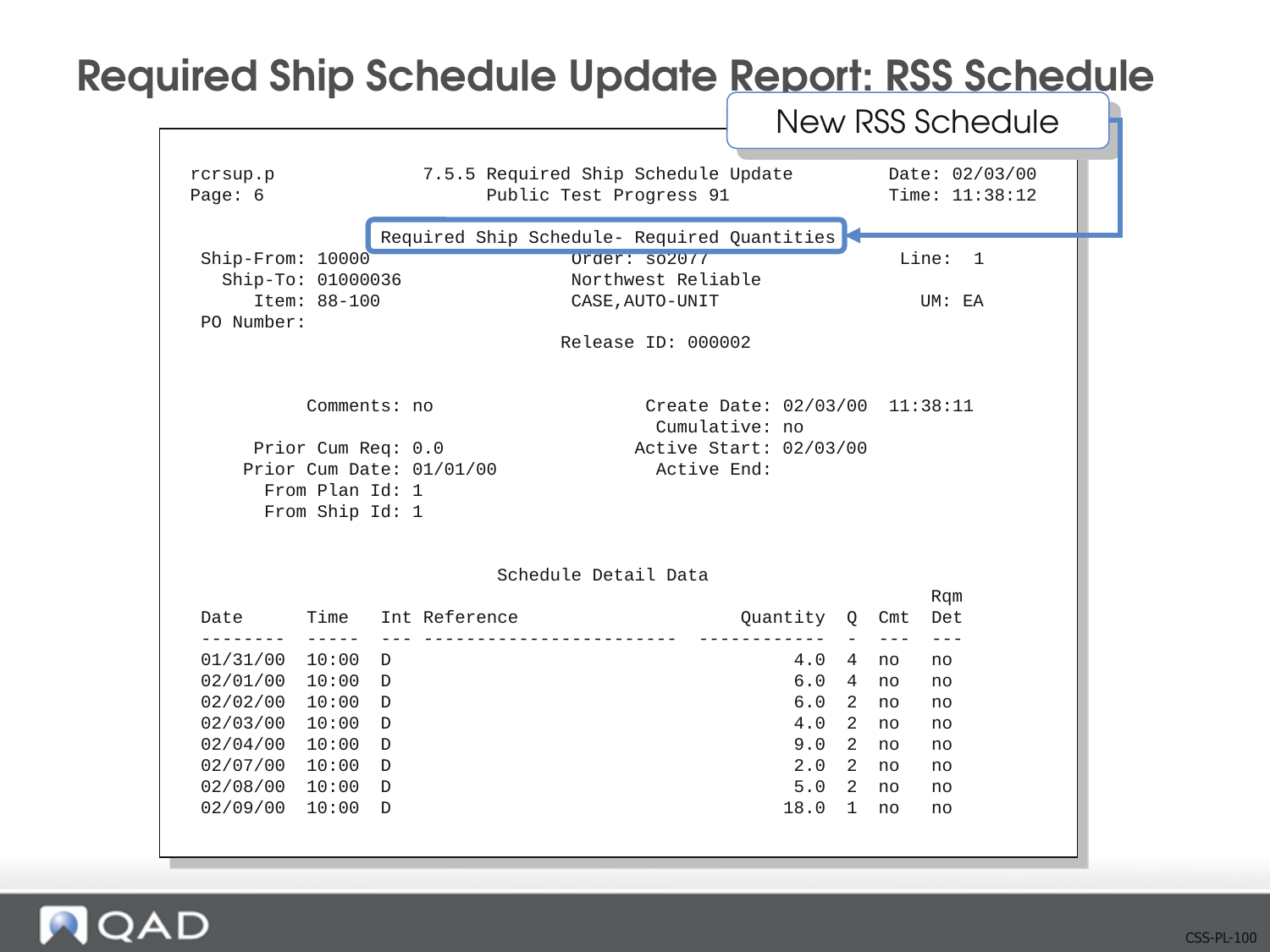

# Required Ship Schedule Update Report: RSS Schedule
New RSS Schedule

rcrsup.p              7.5.5 Required Ship Schedule Update         Date: 02/03/00
Page: 6                     Public Test Progress 91               Time: 11:38:12

                  Required Ship Schedule- Required Quantities
 Ship-From: 10000                   Order: so2077                  Line:  1
   Ship-To: 01000036                Northwest Reliable
      Item: 88-100                  CASE,AUTO-UNIT                   UM: EA
 PO Number:
                                   Release ID: 000002

           Comments: no                    Create Date: 02/03/00  11:38:11
                                            Cumulative: no
      Prior Cum Req: 0.0                  Active Start: 02/03/00
     Prior Cum Date: 01/01/00               Active End:
       From Plan Id: 1
       From Ship Id: 1

                             Schedule Detail Data
                                                                      Rqm
 Date      Time   Int Reference                     Quantity  Q  Cmt  Det
 --------  -----  --- ------------------------  ------------  -  ---  ---
 01/31/00  10:00  D                                      4.0  4  no   no
 02/01/00  10:00  D                                      6.0  4  no   no
 02/02/00  10:00  D                                      6.0  2  no   no
 02/03/00  10:00  D                                      4.0  2  no   no
 02/04/00  10:00  D                                      9.0  2  no   no
 02/07/00  10:00  D                                      2.0  2  no   no
 02/08/00  10:00  D                                      5.0  2  no   no
 02/09/00  10:00  D                                     18.0  1  no   no

CSS-PL-100